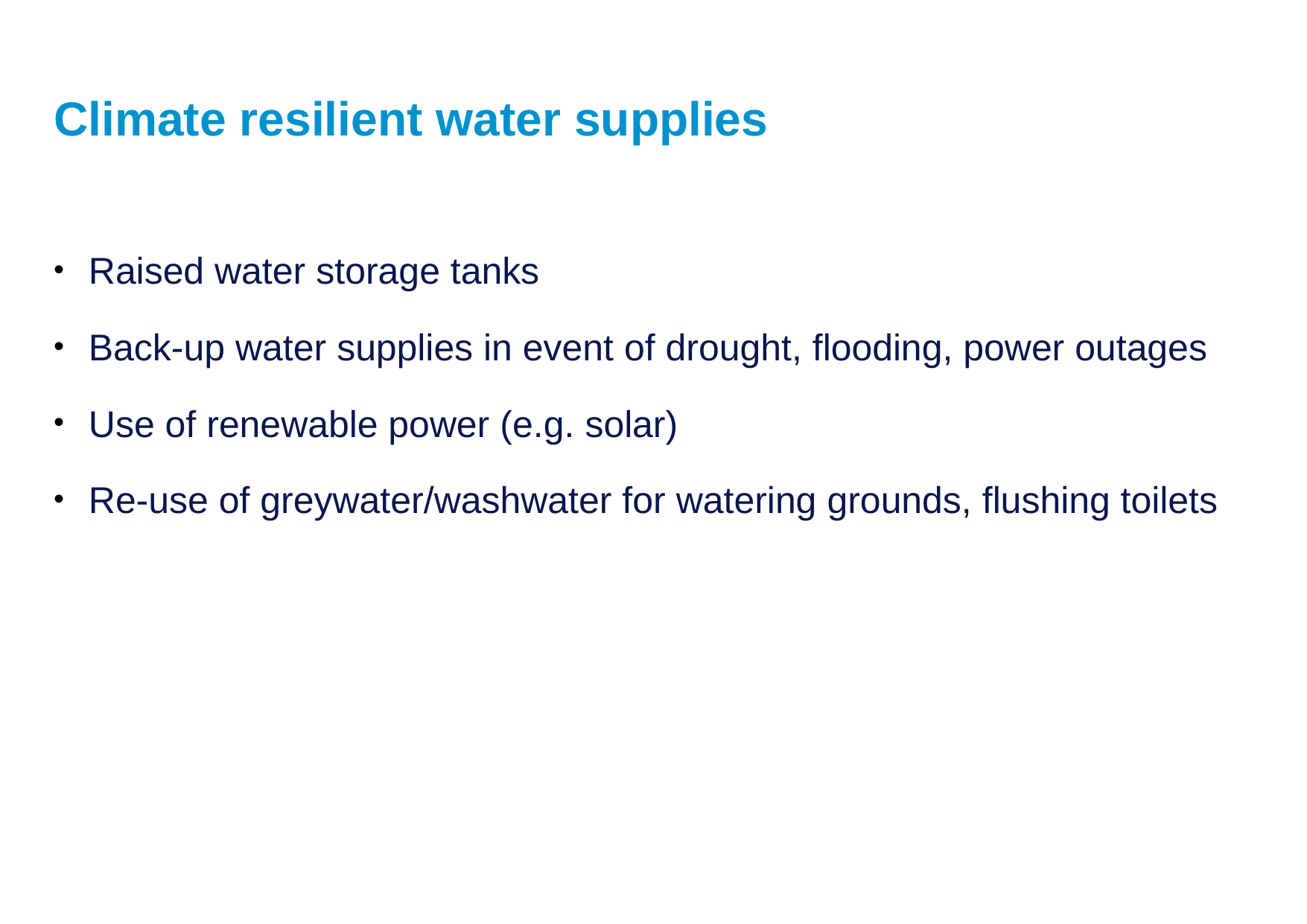

# Climate resilient water supplies
Raised water storage tanks
Back-up water supplies in event of drought, flooding, power outages
Use of renewable power (e.g. solar)
Re-use of greywater/washwater for watering grounds, flushing toilets